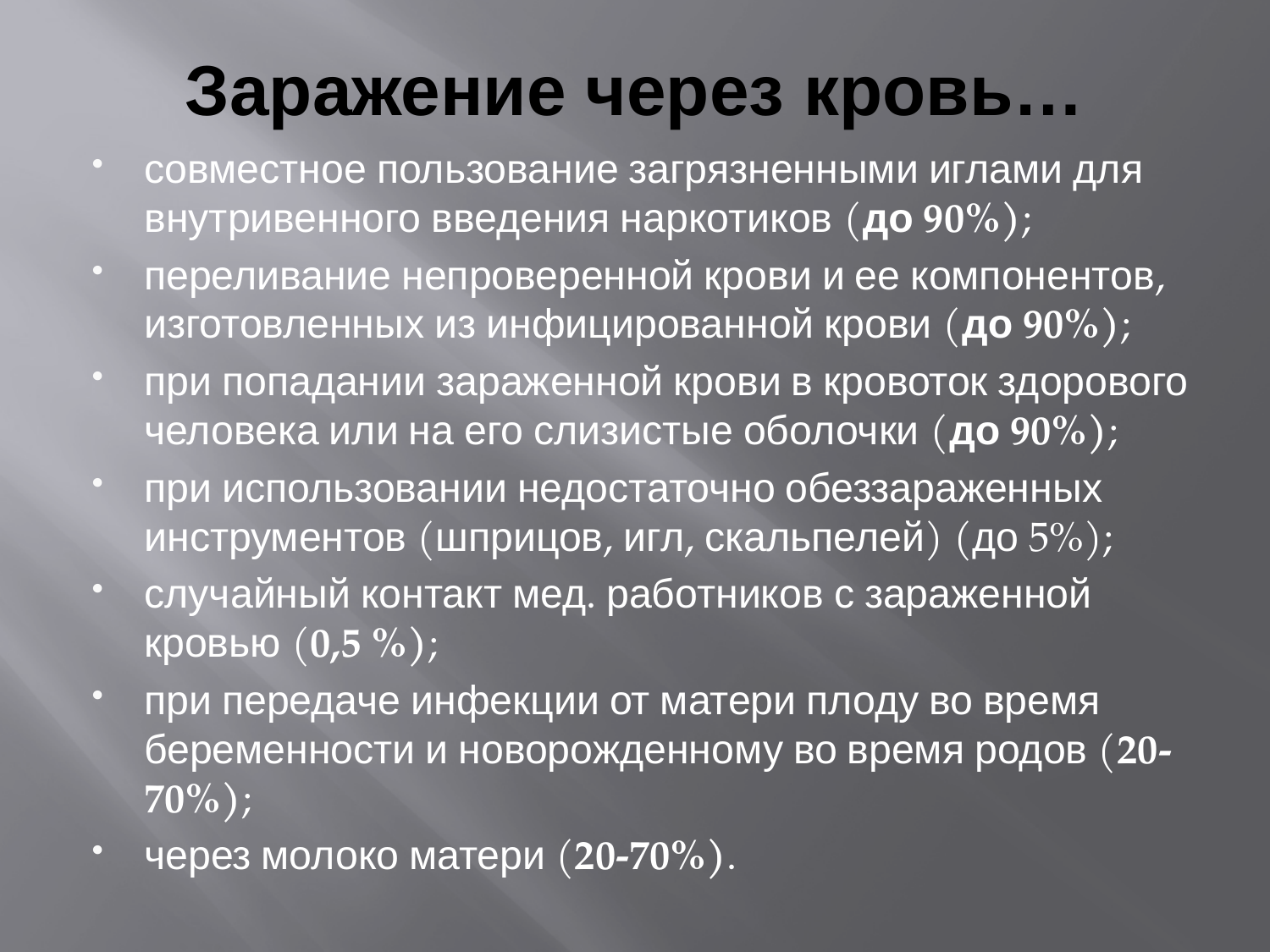

# Заражение через кровь…
совместное пользование загрязненными иглами для внутривенного введения наркотиков (до 90%);
переливание непроверенной крови и ее компонентов, изготовленных из инфицированной крови (до 90%);
при попадании зараженной крови в кровоток здорового человека или на его слизистые оболочки (до 90%);
при использовании недостаточно обеззараженных инструментов (шприцов, игл, скальпелей) (до 5%);
случайный контакт мед. работников с зараженной кровью (0,5 %);
при передаче инфекции от матери плоду во время беременности и новорожденному во время родов (20-70%);
через молоко матери (20-70%).